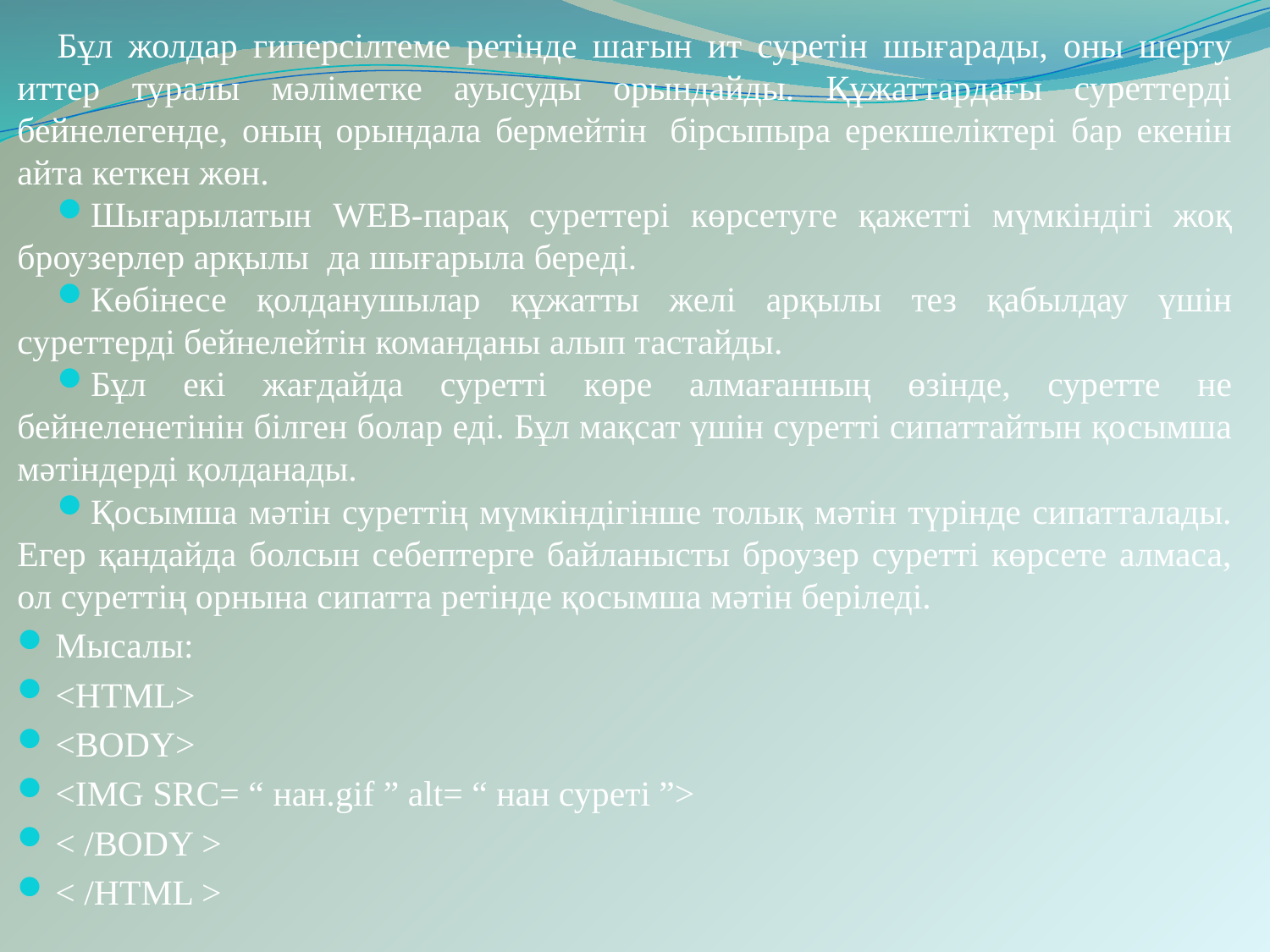

Бұл жолдар гиперсілтеме ретінде шағын ит суретін шығарады, оны шерту иттер туралы мәліметке ауысуды орындайды. Құжаттардағы суреттерді бейнелегенде, оның орындала бермейтін  бірсыпыра ерекшеліктері бар екенін айта кеткен жөн.
Шығарылатын WEB-парақ суреттері көрсетуге қажетті мүмкіндігі жоқ броузерлер арқылы  да шығарыла береді.
Көбінесе қолданушылар құжатты желі арқылы тез қабылдау үшін суреттерді бейнелейтін команданы алып тастайды.
Бұл екі жағдайда суретті көре алмағанның өзінде, суретте не бейнеленетінін білген болар еді. Бұл мақсат үшін суретті сипаттайтын қосымша мәтіндерді қолданады.
Қосымша мәтін суреттің мүмкіндігінше толық мәтін түрінде сипатталады. Егер қандайда болсын себептерге байланысты броузер суретті көрсете алмаса, ол суреттің орнына сипатта ретінде қосымша мәтін беріледі.
Мысалы:
<HTML>
<BODY>
<IMG SRC= “ нан.gif ” alt= “ нан суреті ”>
< /BODY >
< /HTML >